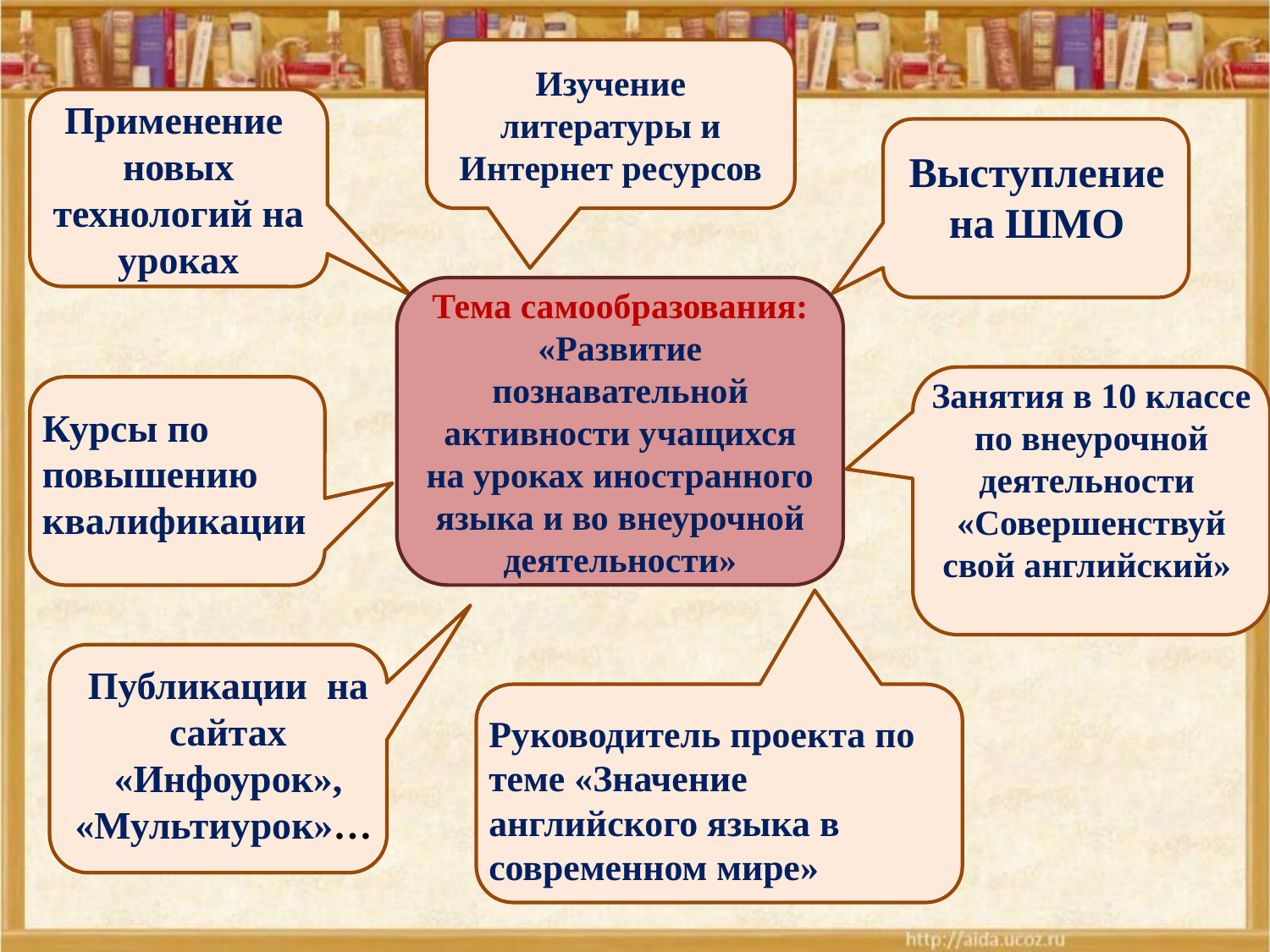

Изучение литературы и Интернет ресурсов

Применение  новых технологий на уроках
Выступление на ШМО
Тема самообразования:
«Развитие познавательной активности учащихся
на уроках иностранного языка и во внеурочной деятельности»

Занятия в 10 классе по внеурочной деятельности  «Совершенствуй свой английский»

Курсы по повышению квалификации

Публикации  на сайтах «Инфоурок», «Мультиурок»…

Руководитель проекта по теме «Значение английского языка в современном мире»